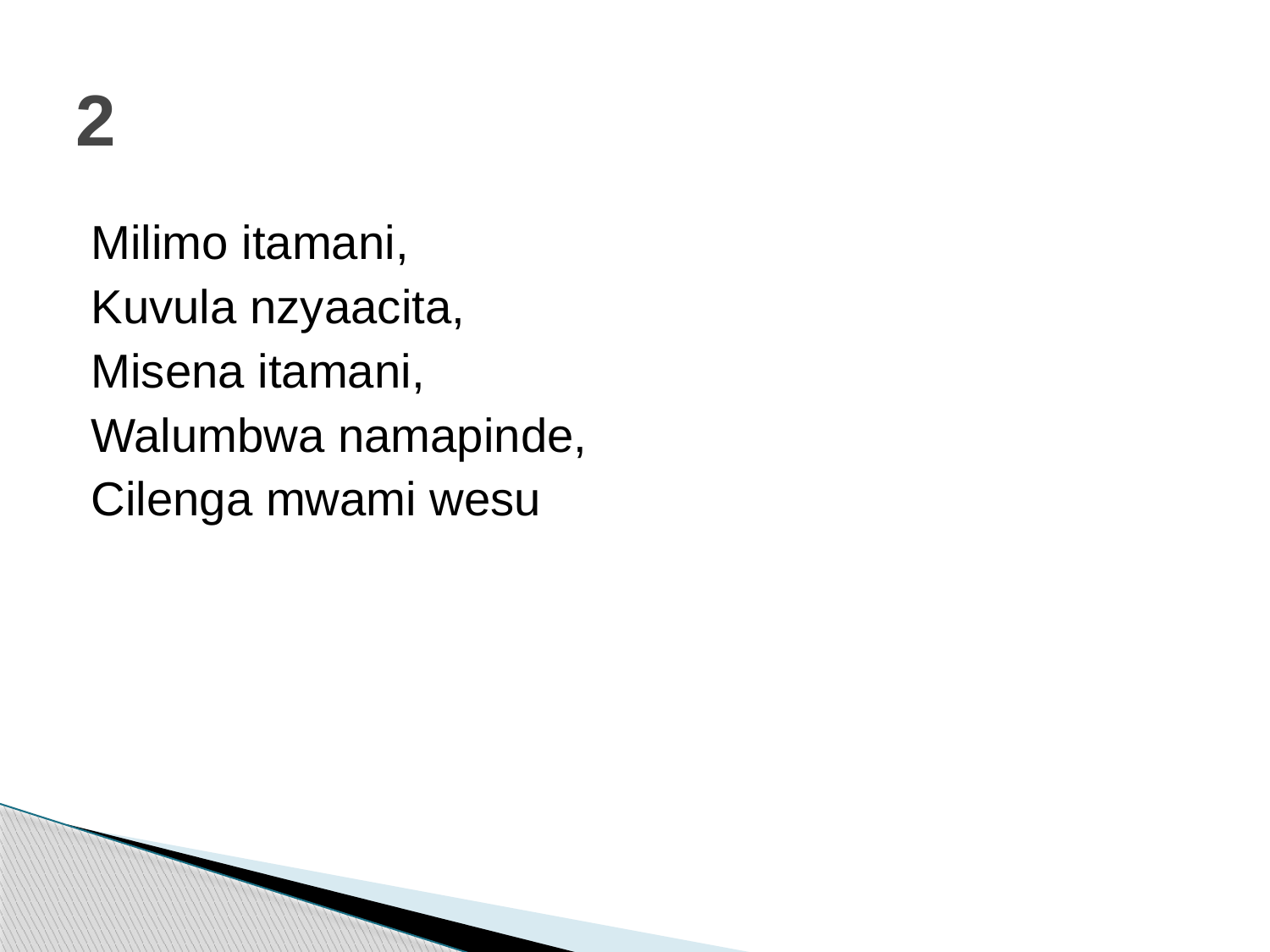

# 2
Milimo itamani,
Kuvula nzyaacita,
Misena itamani,
Walumbwa namapinde,
Cilenga mwami wesu